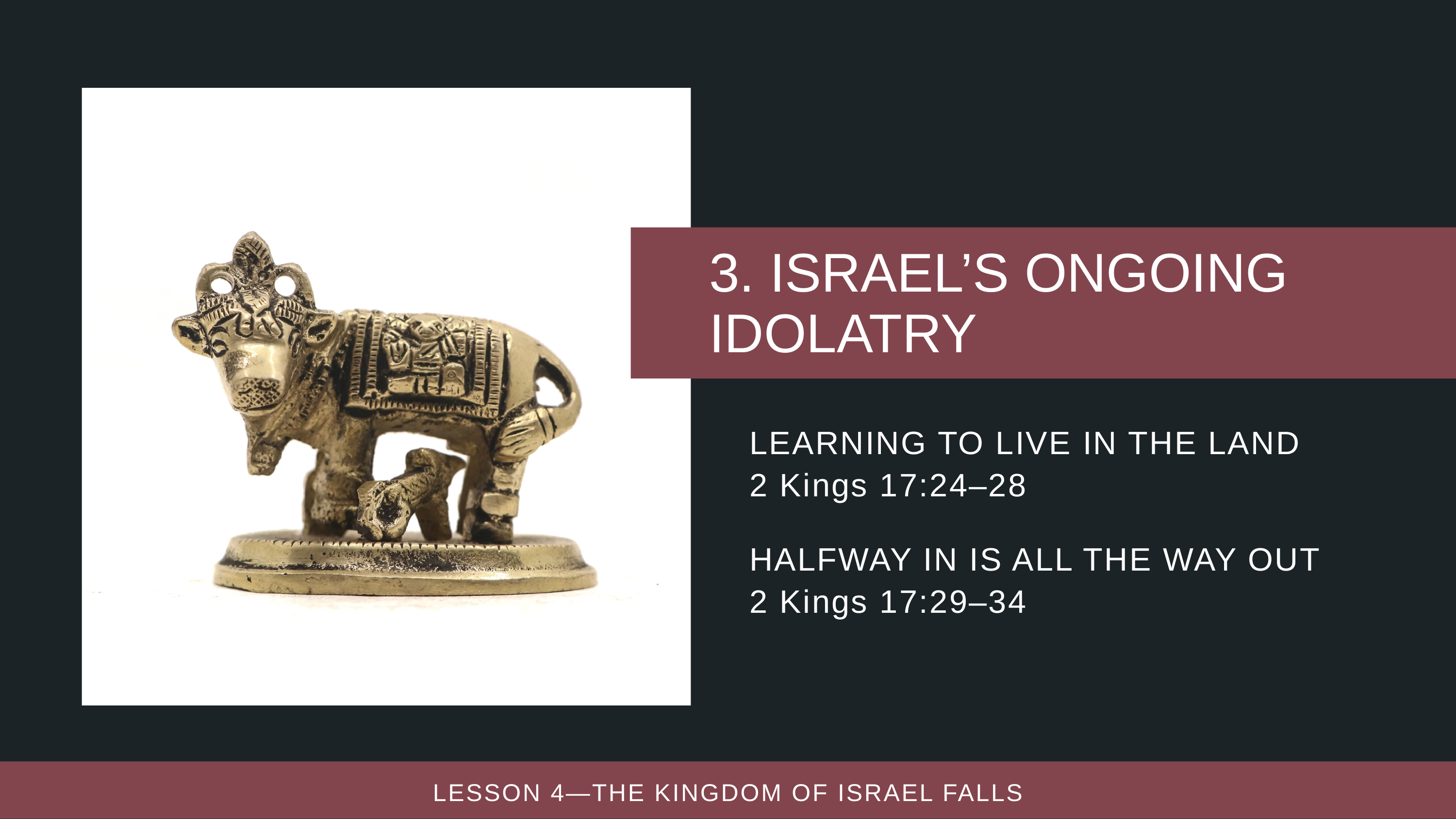

LEARNING TO LIVE IN THE LAND
2 Kings 17:24–28

HALFWAY IN IS ALL THE WAY OUT
2 Kings 17:29–34